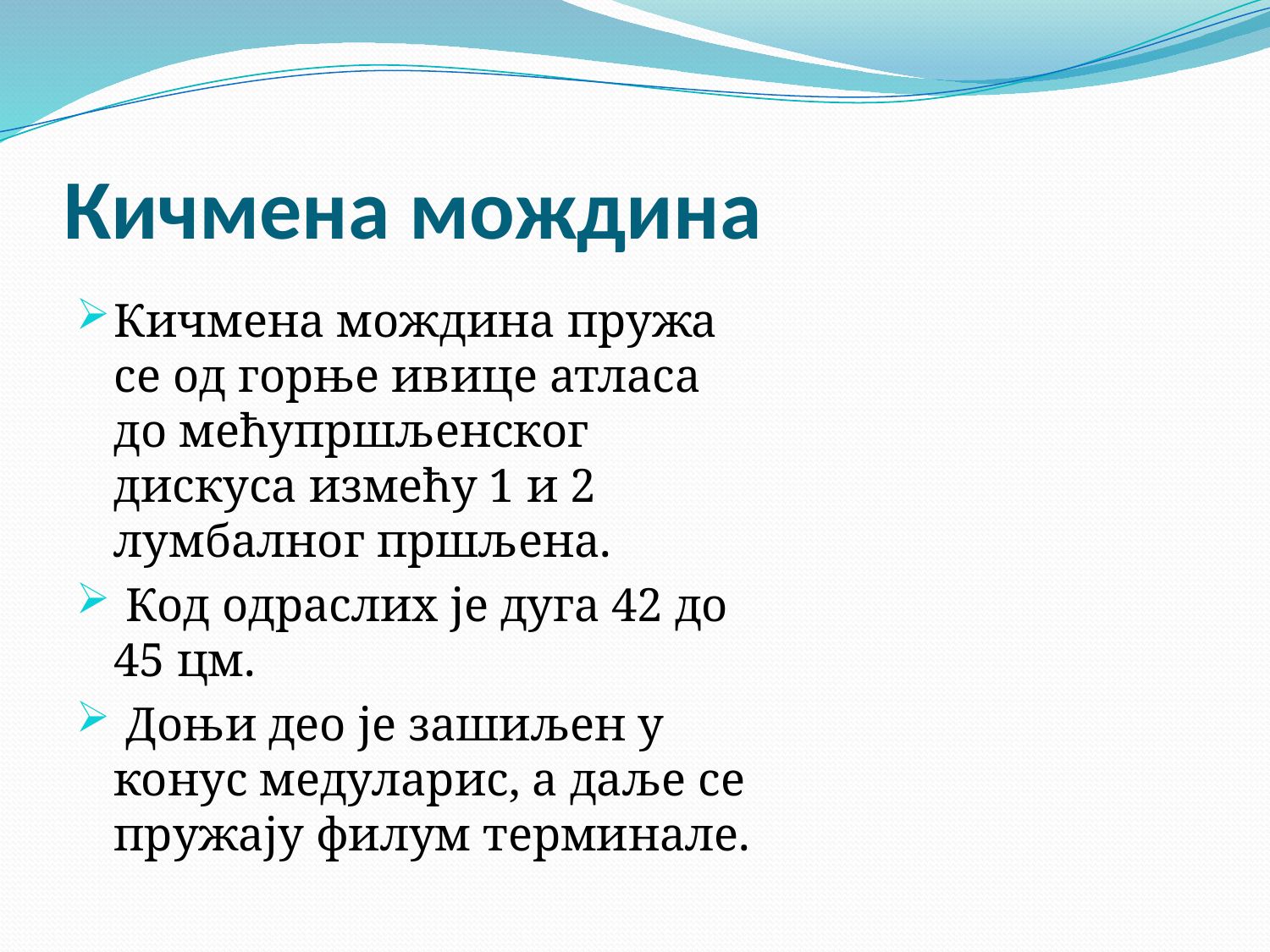

# Кичмена мождина
Кичмена мождина пружа се од горње ивице атласа до мећупршљенског дискуса измећу 1 и 2 лумбалног пршљена.
 Код одраслих је дуга 42 до 45 цм.
 Доњи део је зашиљен у конус медуларис, а даље се пружају филум терминале.